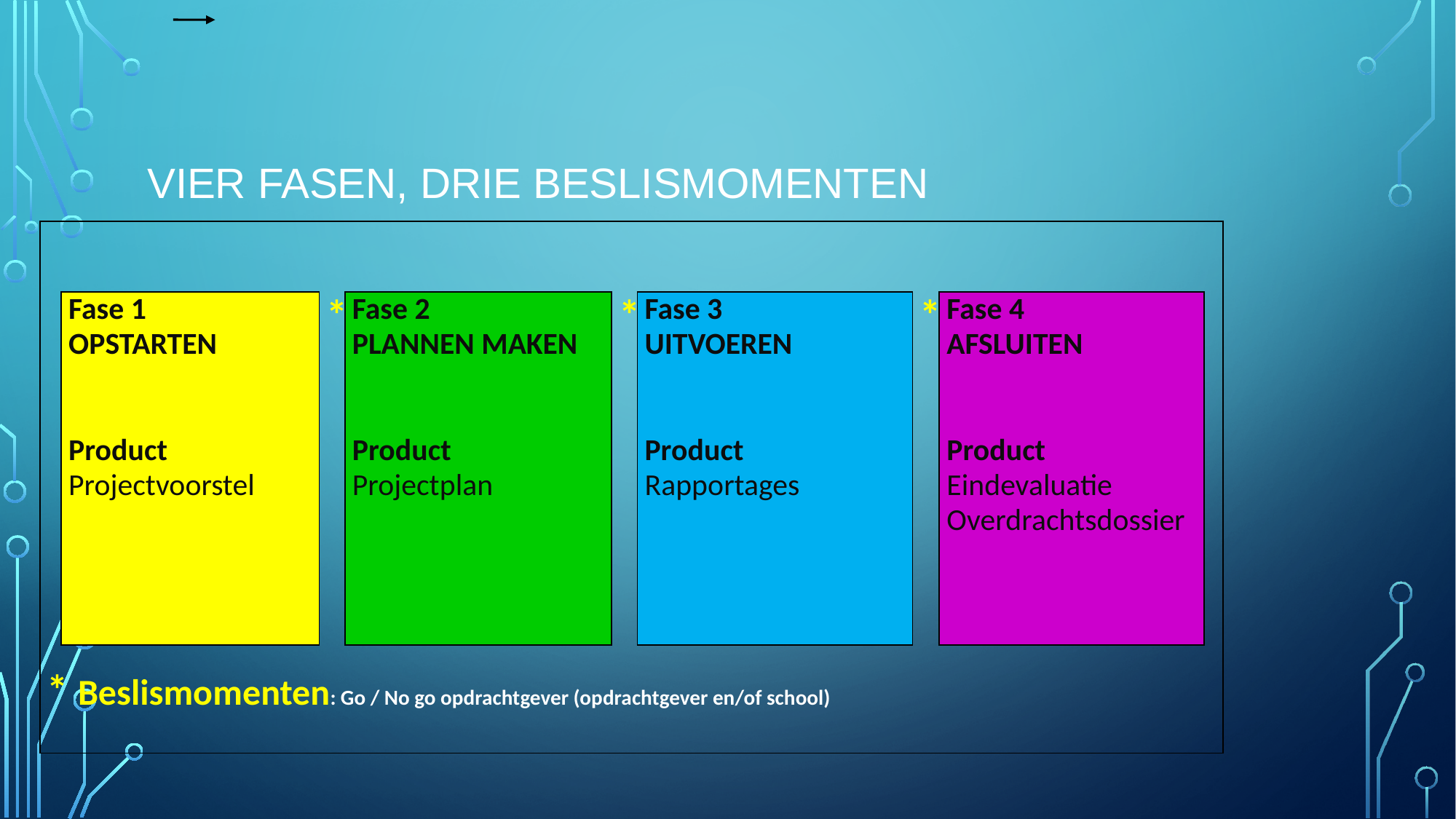

# Vier fasen, drie beslismomenten

|  |  |  |  |  |  |  |  |  |
| --- | --- | --- | --- | --- | --- | --- | --- | --- |
|  | Fase 1 OPSTARTEN | \* | Fase 2 PLANNEN MAKEN | \* | Fase 3 UITVOEREN | \* | Fase 4 AFSLUITEN |  |
|  | Product Projectvoorstel |  | Product Projectplan |  | Product Rapportages |  | Product Eindevaluatie Overdrachtsdossier |  |
| \* Beslismomenten: Go / No go opdrachtgever (opdrachtgever en/of school) |  |  |  |  |  |  |  |  |